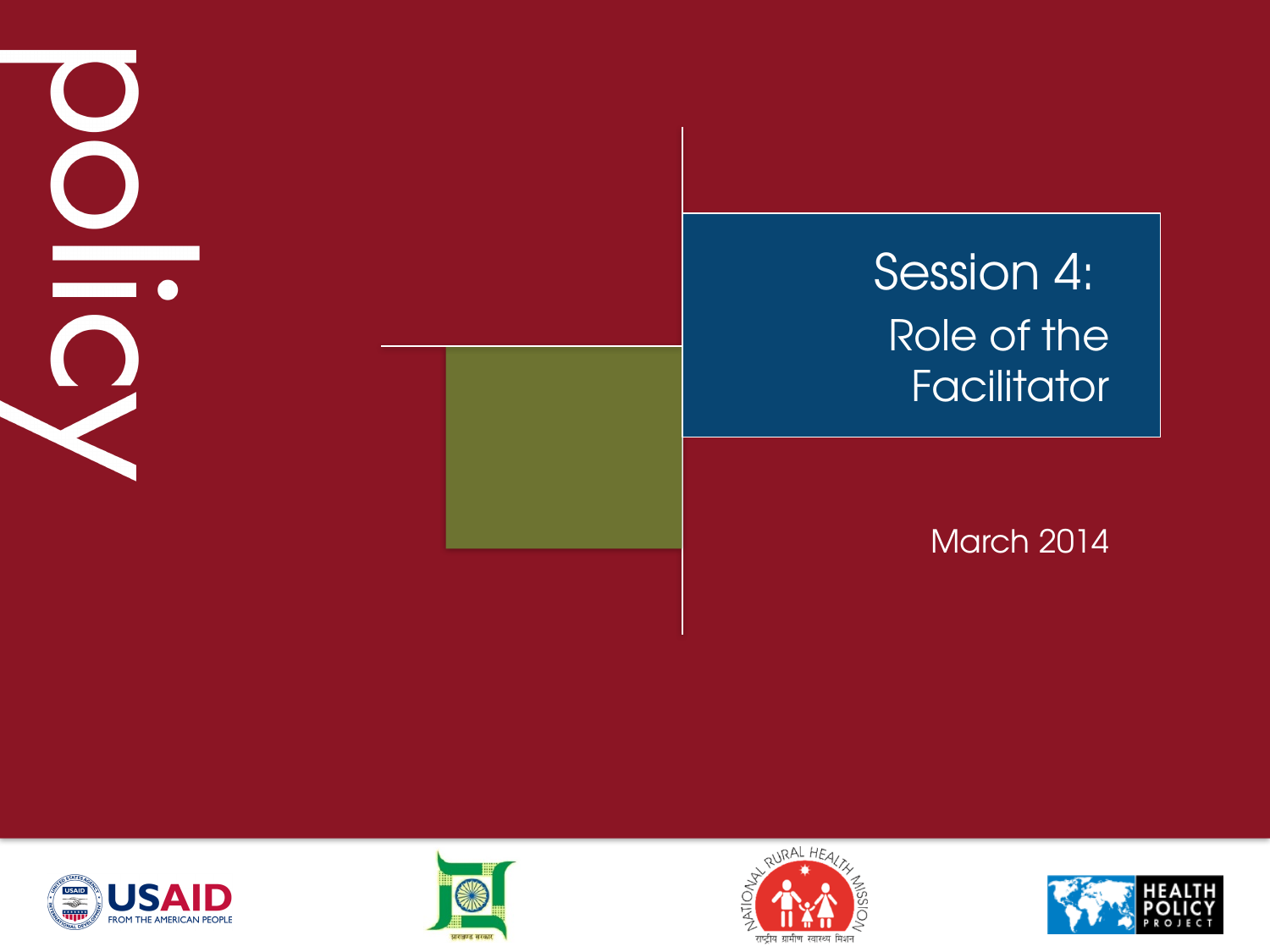

Session 4:
Role of the Facilitator
March 2014